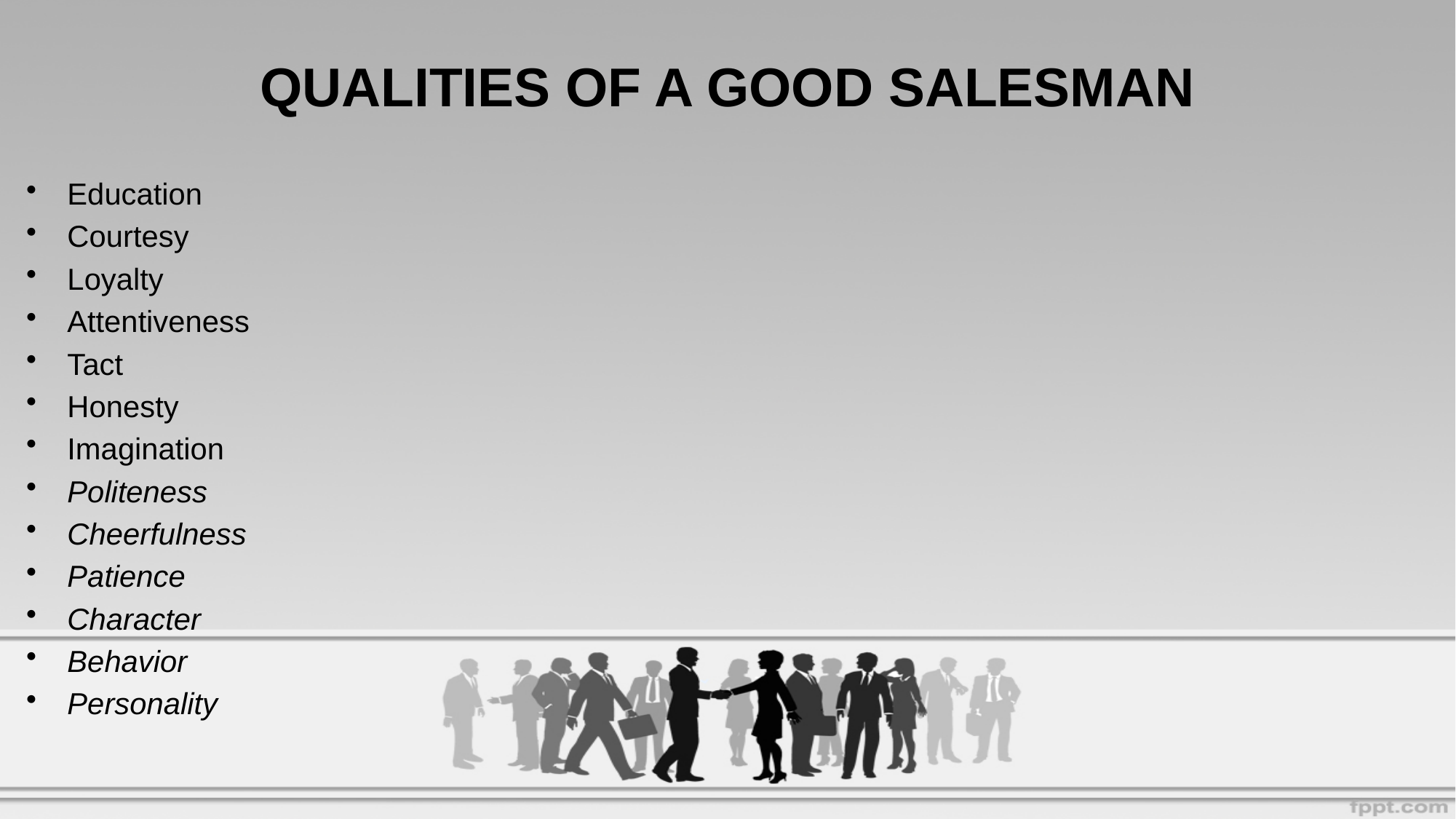

# QUALITIES OF A GOOD SALESMAN
Education
Courtesy
Loyalty
Attentiveness
Tact
Honesty
Imagination
Politeness
Cheerfulness
Patience
Character
Behavior
Personality